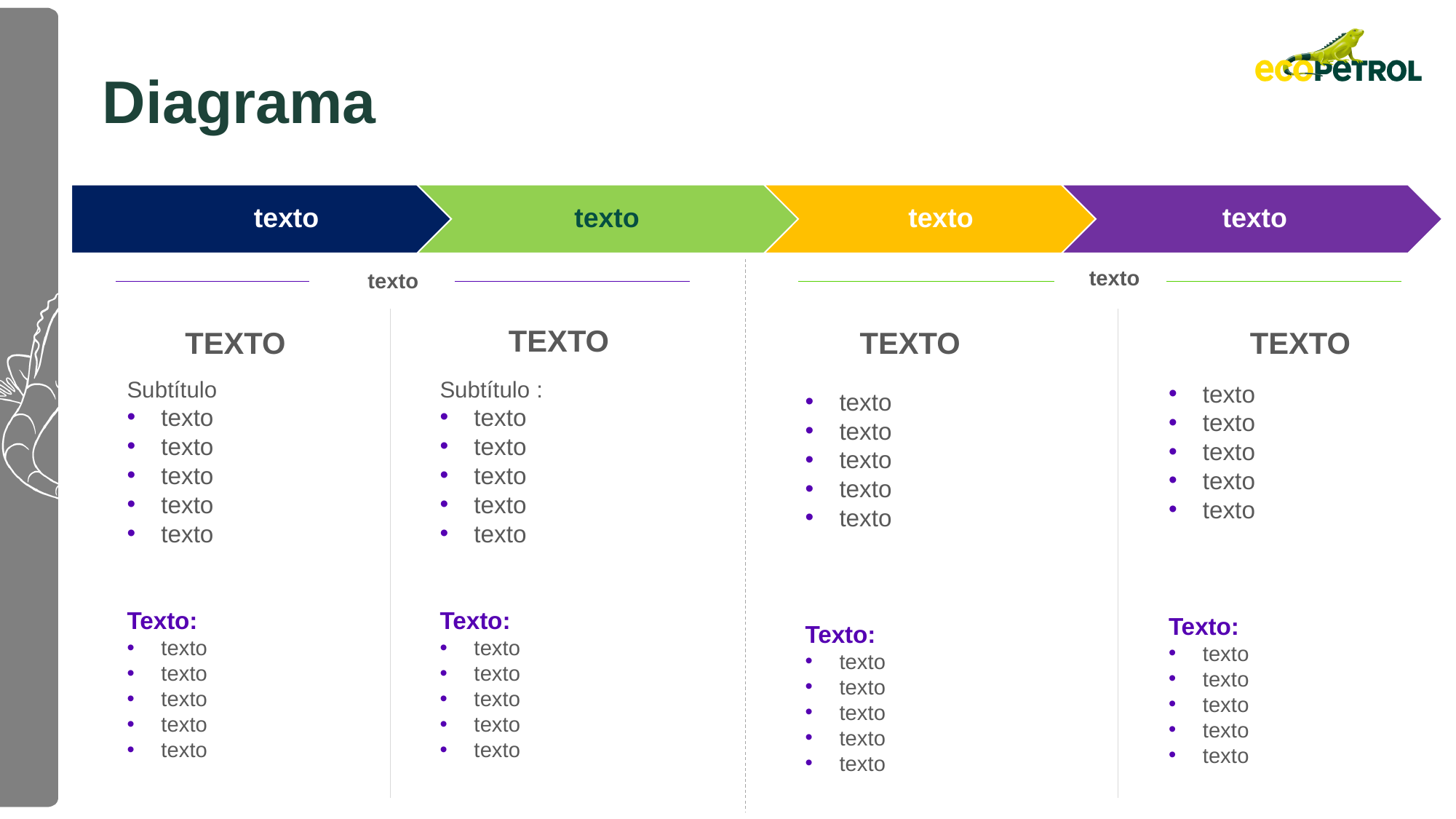

Diagrama
texto
               texto
texto
texto
texto
texto
TEXTO
TEXTO
TEXTO
TEXTO
Subtítulo :
texto
texto
texto
texto
texto

Texto:
texto
texto
texto
texto
texto

Subtítulo
texto
texto
texto
texto
texto

Texto:
texto
texto
texto
texto
texto
texto
texto
texto
texto
texto

Texto:
texto
texto
texto
texto
texto
texto
texto
texto
texto
texto

Texto:
texto
texto
texto
texto
texto